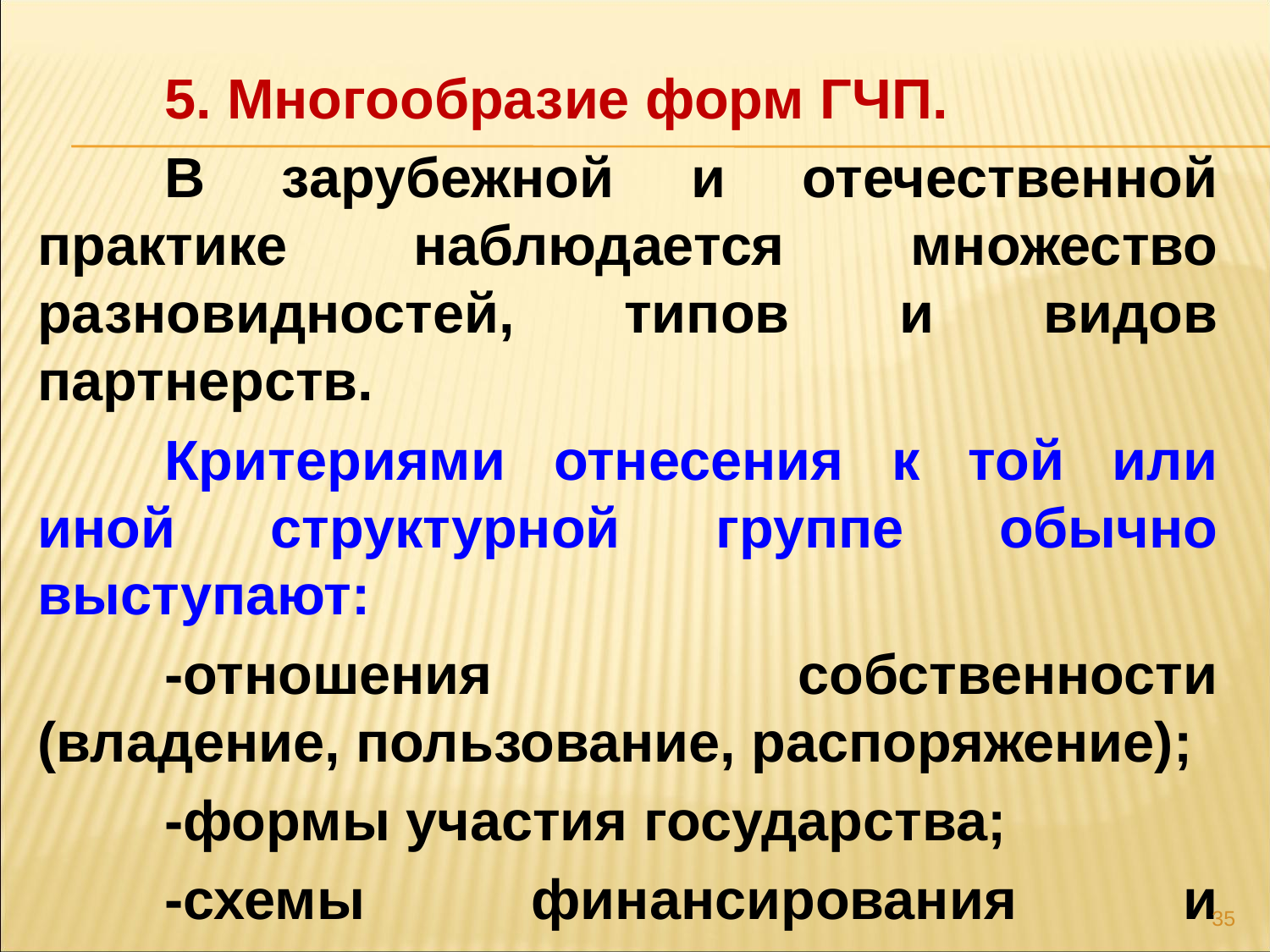

5. Многообразие форм ГЧП.
	В зарубежной и отечественной практике наблюдается множество разновидностей, типов и видов партнерств.
	Критериями отнесения к той или иной структурной группе обычно выступают:
	-отношения собственности (владение, пользование, распоряжение);
	-формы участия государства;
	-схемы финансирования и разделения рисков и др.

35